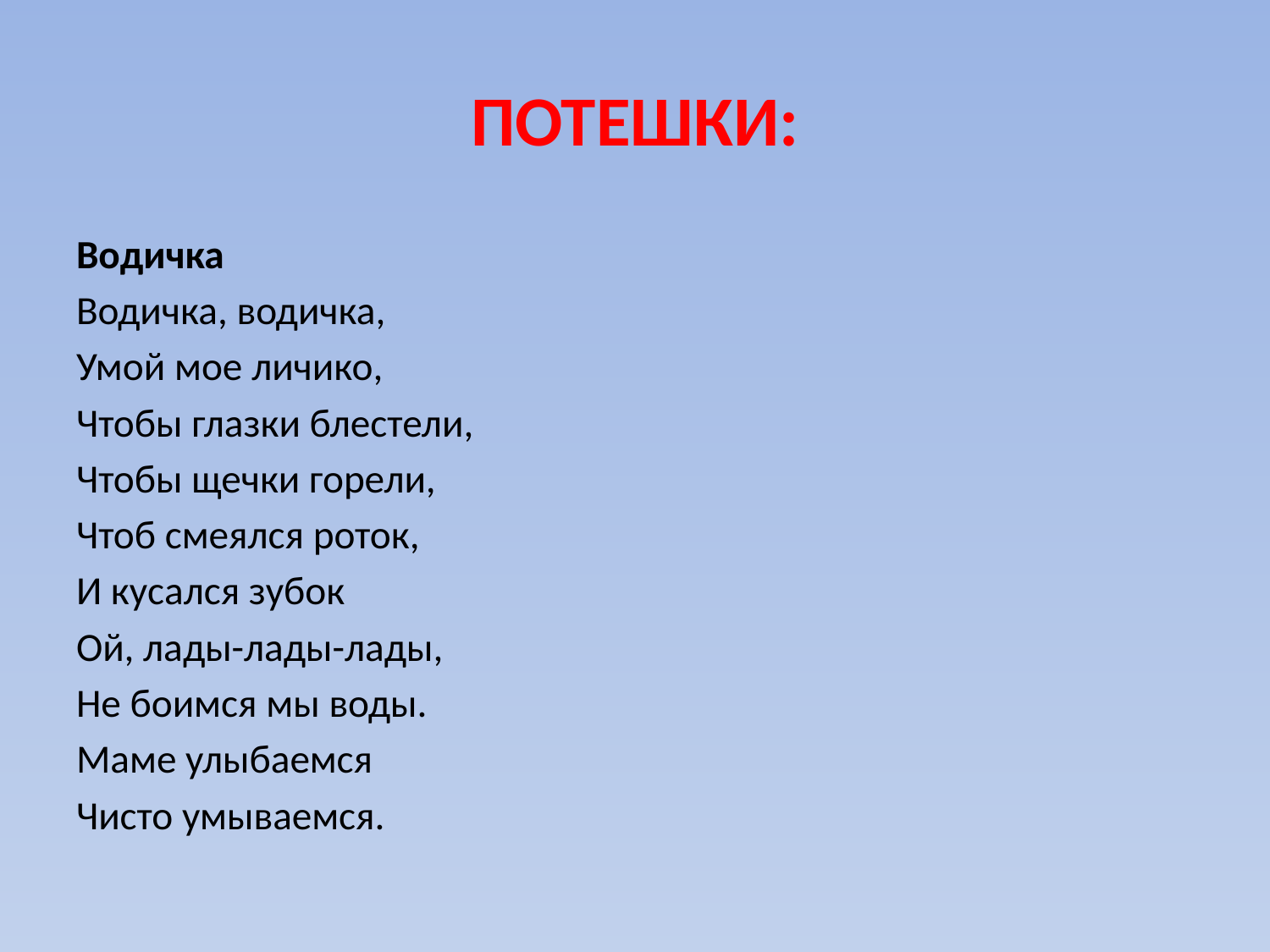

# ПОТЕШКИ:
Водичка
Водичка, водичка,
Умой мое личико,
Чтобы глазки блестели,
Чтобы щечки горели,
Чтоб смеялся роток,
И кусался зубок
Ой, лады-лады-лады,
Не боимся мы воды.
Маме улыбаемся
Чисто умываемся.